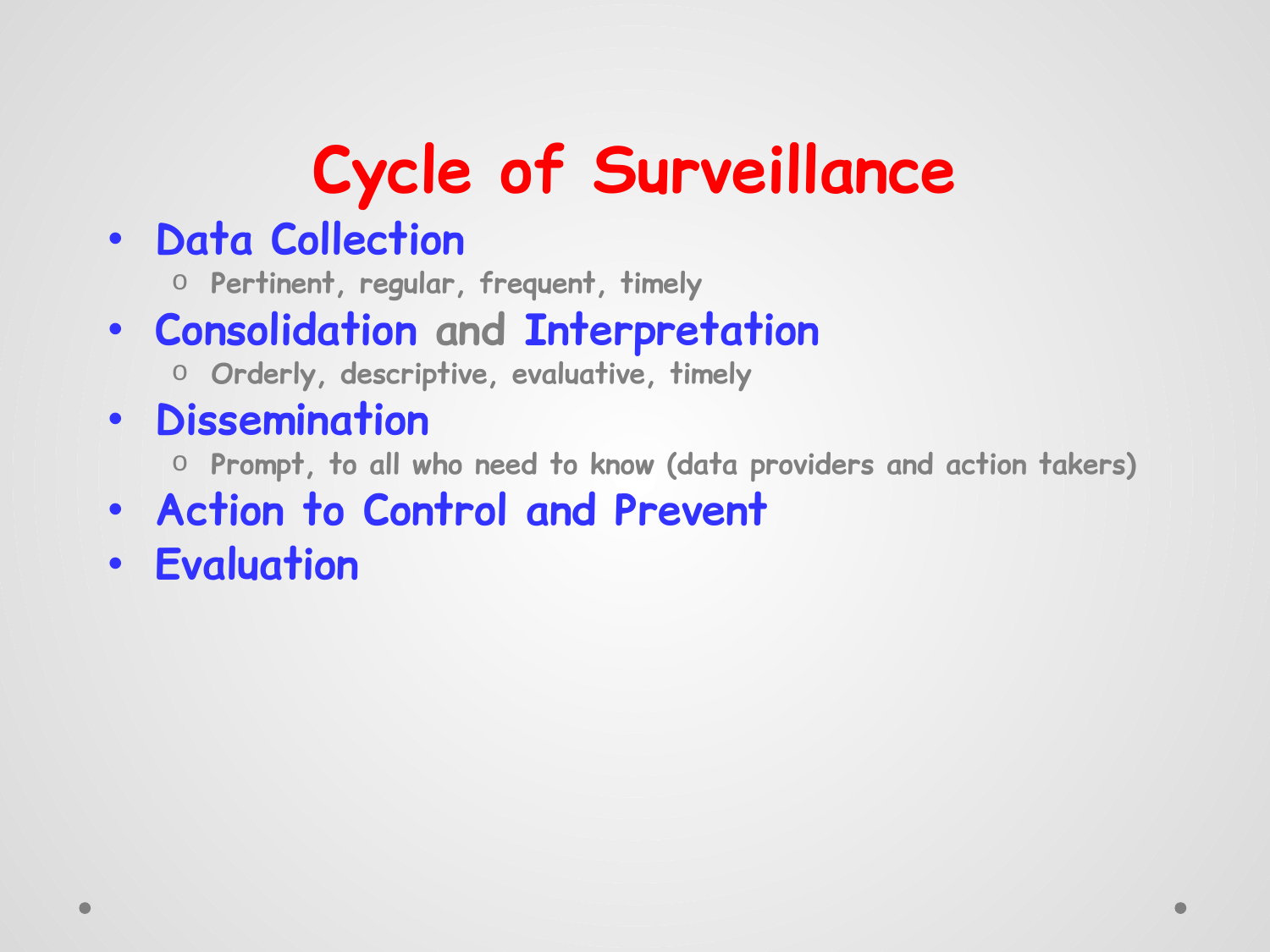

# Cycle of Surveillance
Data Collection
Pertinent, regular, frequent, timely
Consolidation and Interpretation
Orderly, descriptive, evaluative, timely
Dissemination
Prompt, to all who need to know (data providers and action takers)
Action to Control and Prevent
Evaluation